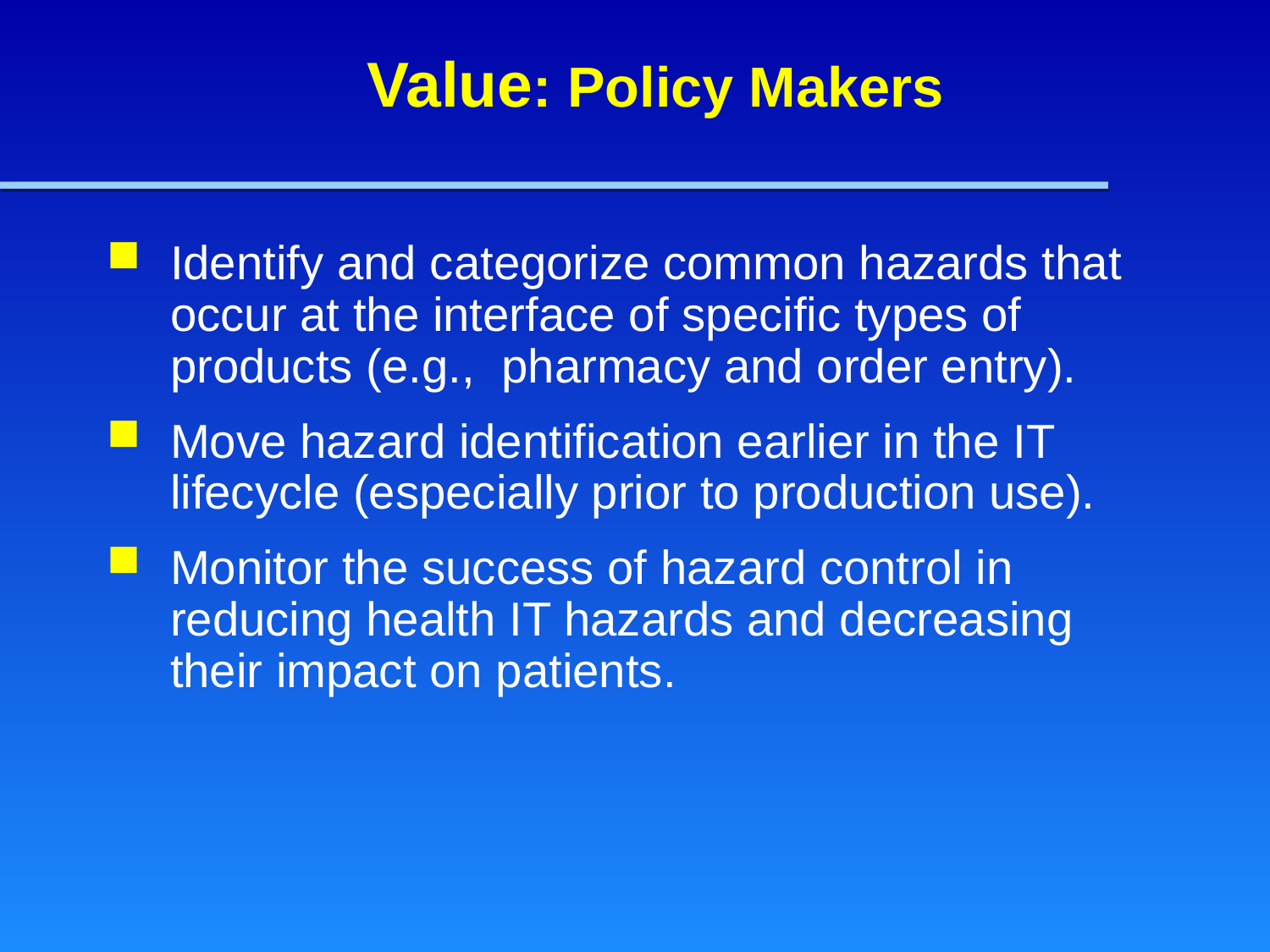

# Value: Policy Makers
Identify and categorize common hazards that occur at the interface of specific types of products (e.g.,  pharmacy and order entry).
Move hazard identification earlier in the IT lifecycle (especially prior to production use).
Monitor the success of hazard control in reducing health IT hazards and decreasing their impact on patients.